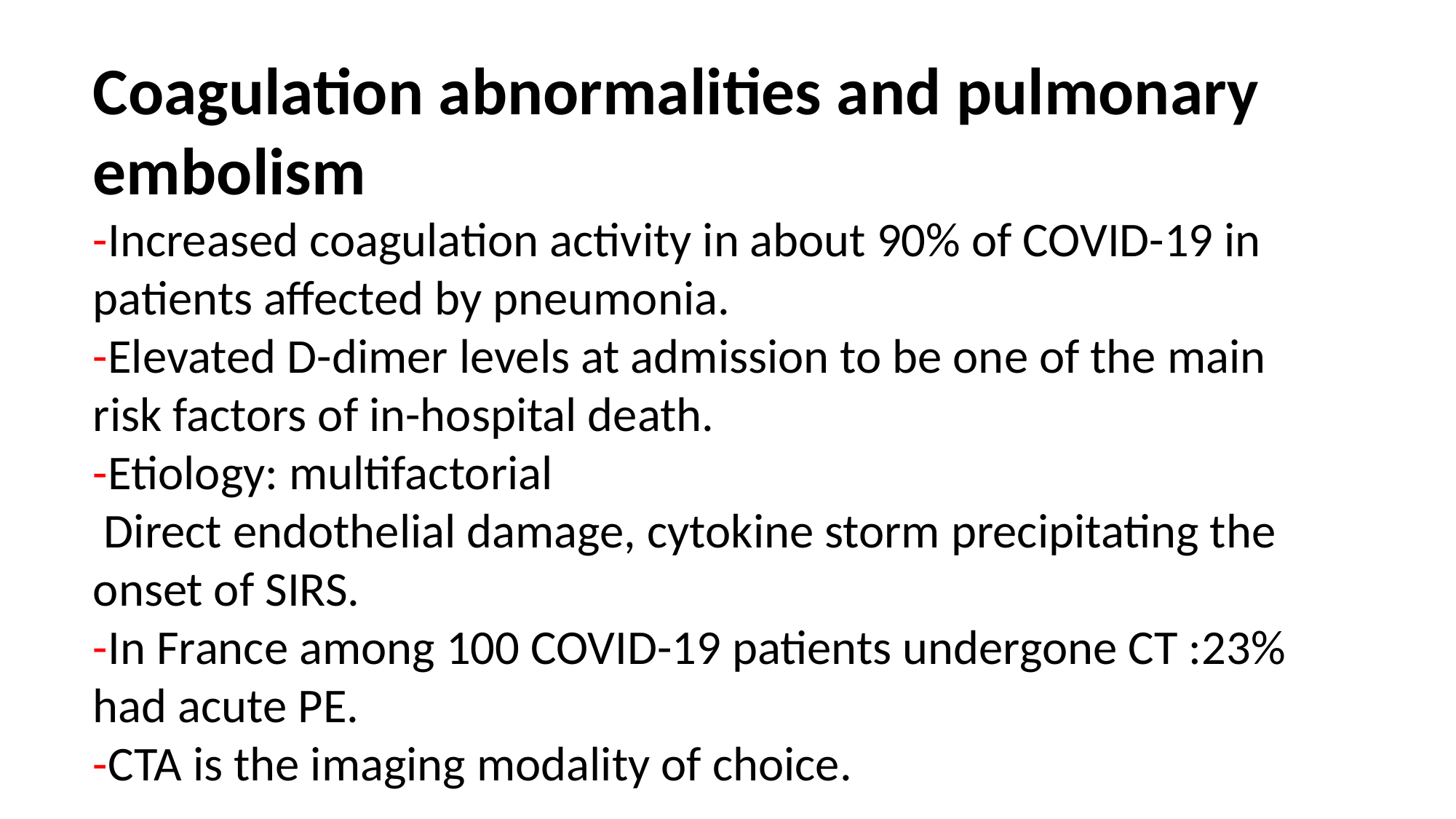

Coagulation abnormalities and pulmonary embolism
-Increased coagulation activity in about 90% of COVID-19 in patients affected by pneumonia.
-Elevated D-dimer levels at admission to be one of the main risk factors of in-hospital death.
-Etiology: multifactorial
 Direct endothelial damage, cytokine storm precipitating the onset of SIRS.
-In France among 100 COVID-19 patients undergone CT :23% had acute PE.
-CTA is the imaging modality of choice.